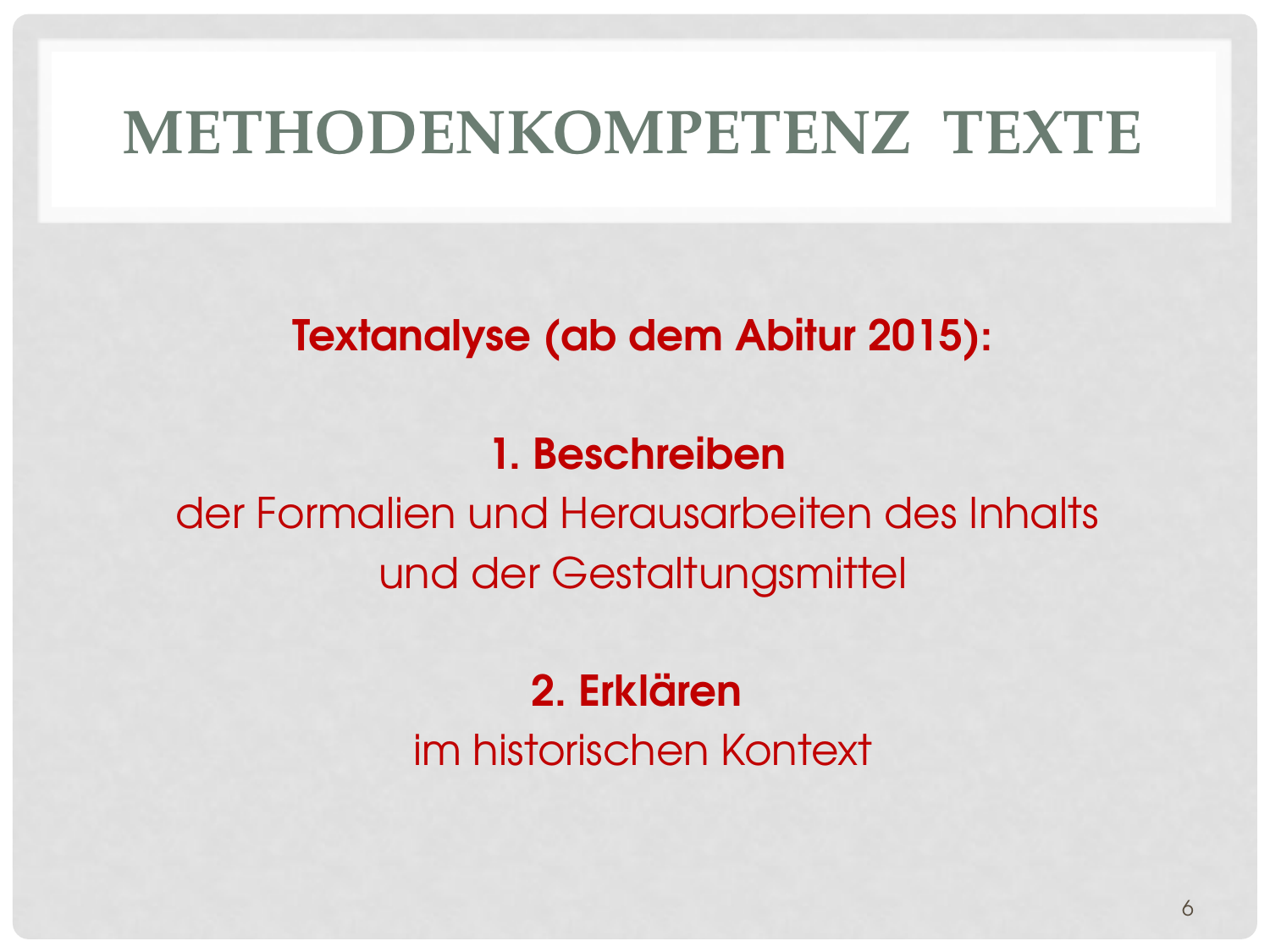

# Methodenkompetenz  Texte

Textanalyse (ab dem Abitur 2015):

1. Beschreiben
der Formalien und Herausarbeiten des Inhalts
und der Gestaltungsmittel

2. Erklären
im historischen Kontext

6